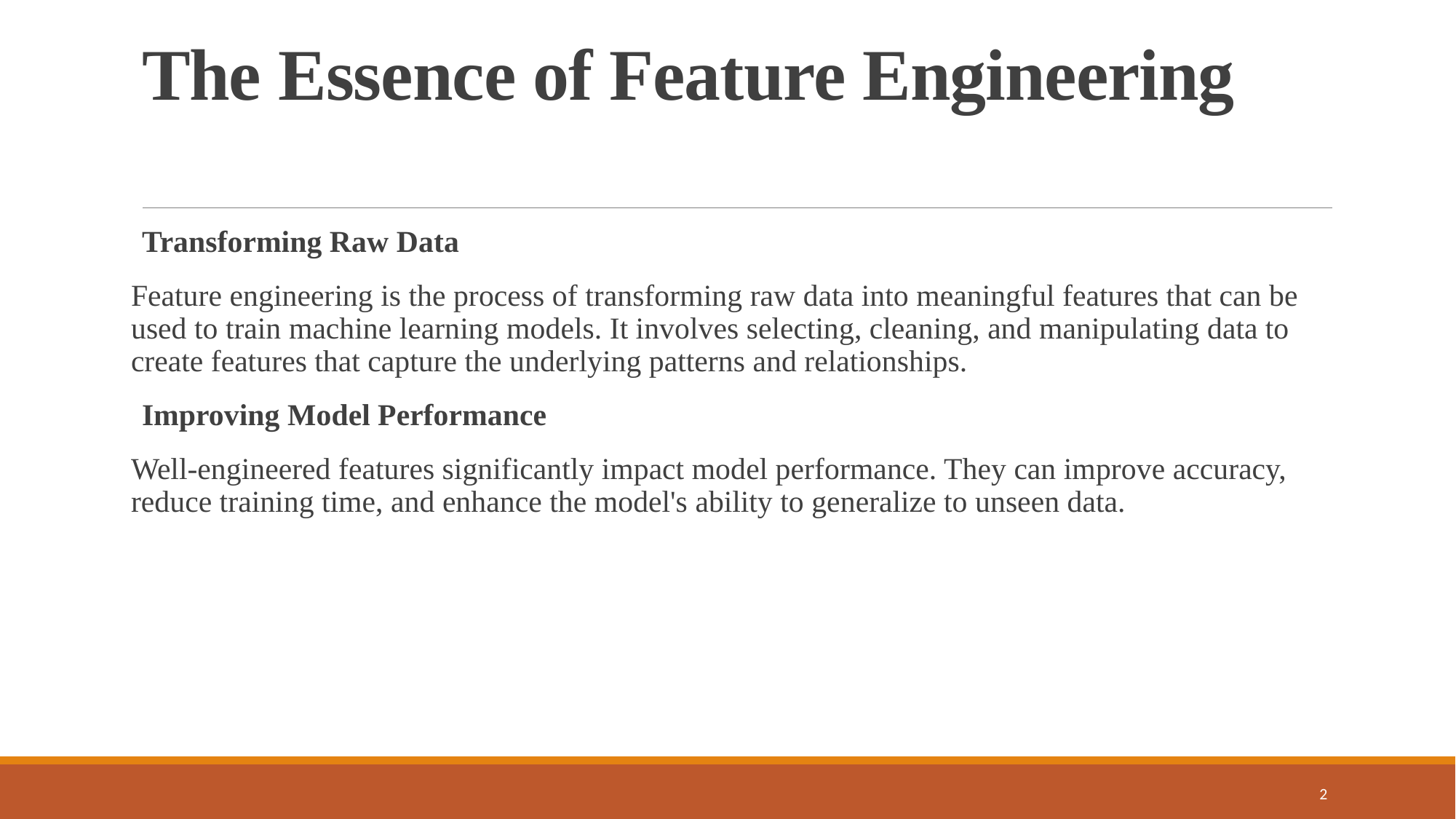

# The Essence of Feature Engineering
Transforming Raw Data
Feature engineering is the process of transforming raw data into meaningful features that can be used to train machine learning models. It involves selecting, cleaning, and manipulating data to create features that capture the underlying patterns and relationships.
Improving Model Performance
Well-engineered features significantly impact model performance. They can improve accuracy, reduce training time, and enhance the model's ability to generalize to unseen data.

2